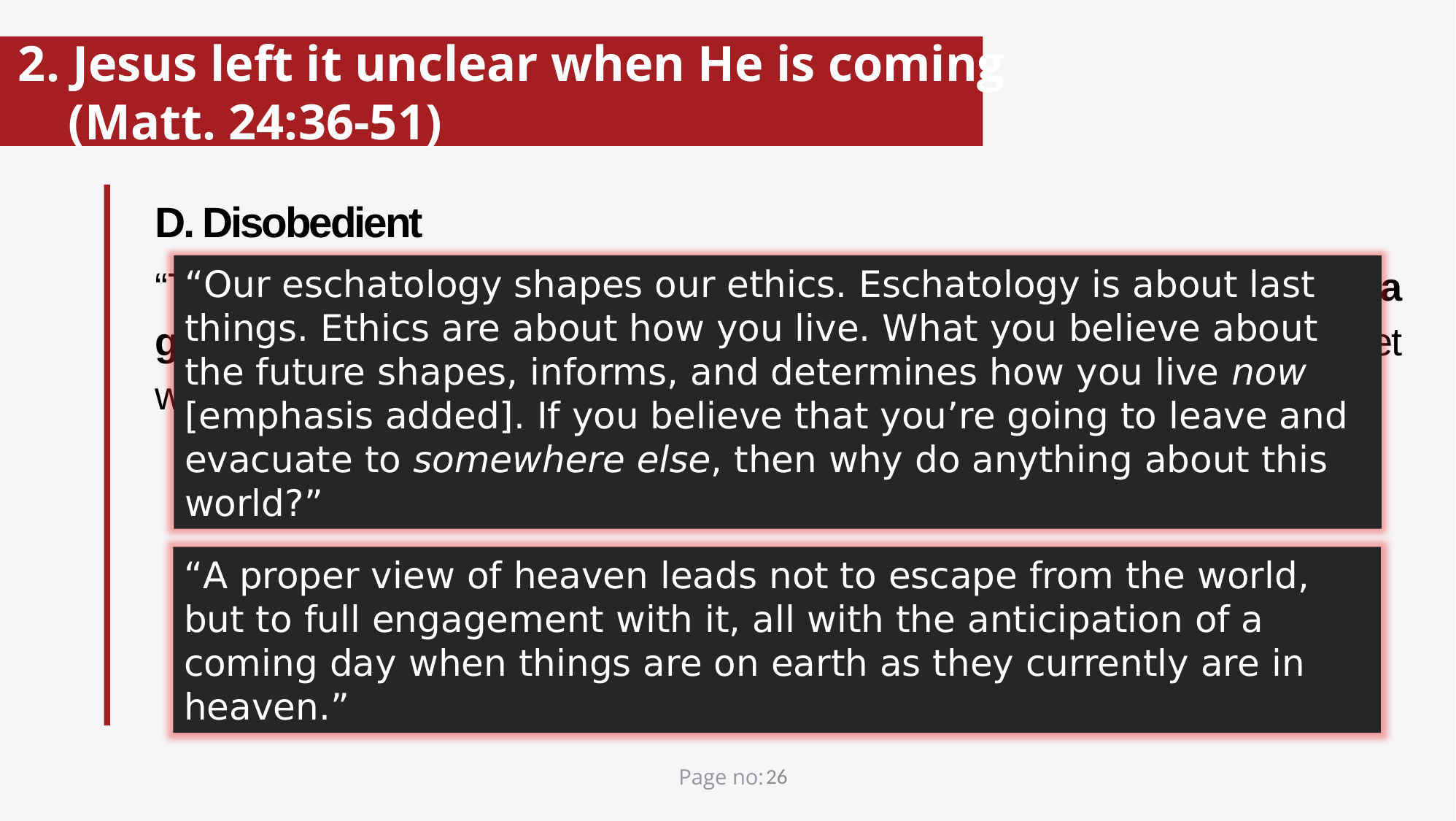

# 2. Jesus left it unclear when He is coming (Matt. 24:36-51)
D. Disobedient
“The Son of Man came eating and drinking, and they say, ‘Behold, a gluttonous man and a drunkard, a friend of tax collectors and sinners!’ Yet wisdom is vindicated by her deeds.” (Matt. 11:19)
“Our eschatology shapes our ethics. Eschatology is about last things. Ethics are about how you live. What you believe about the future shapes, informs, and determines how you live now [emphasis added]. If you believe that you’re going to leave and evacuate to somewhere else, then why do anything about this world?”
“A proper view of heaven leads not to escape from the world, but to full engagement with it, all with the anticipation of a coming day when things are on earth as they currently are in heaven.”